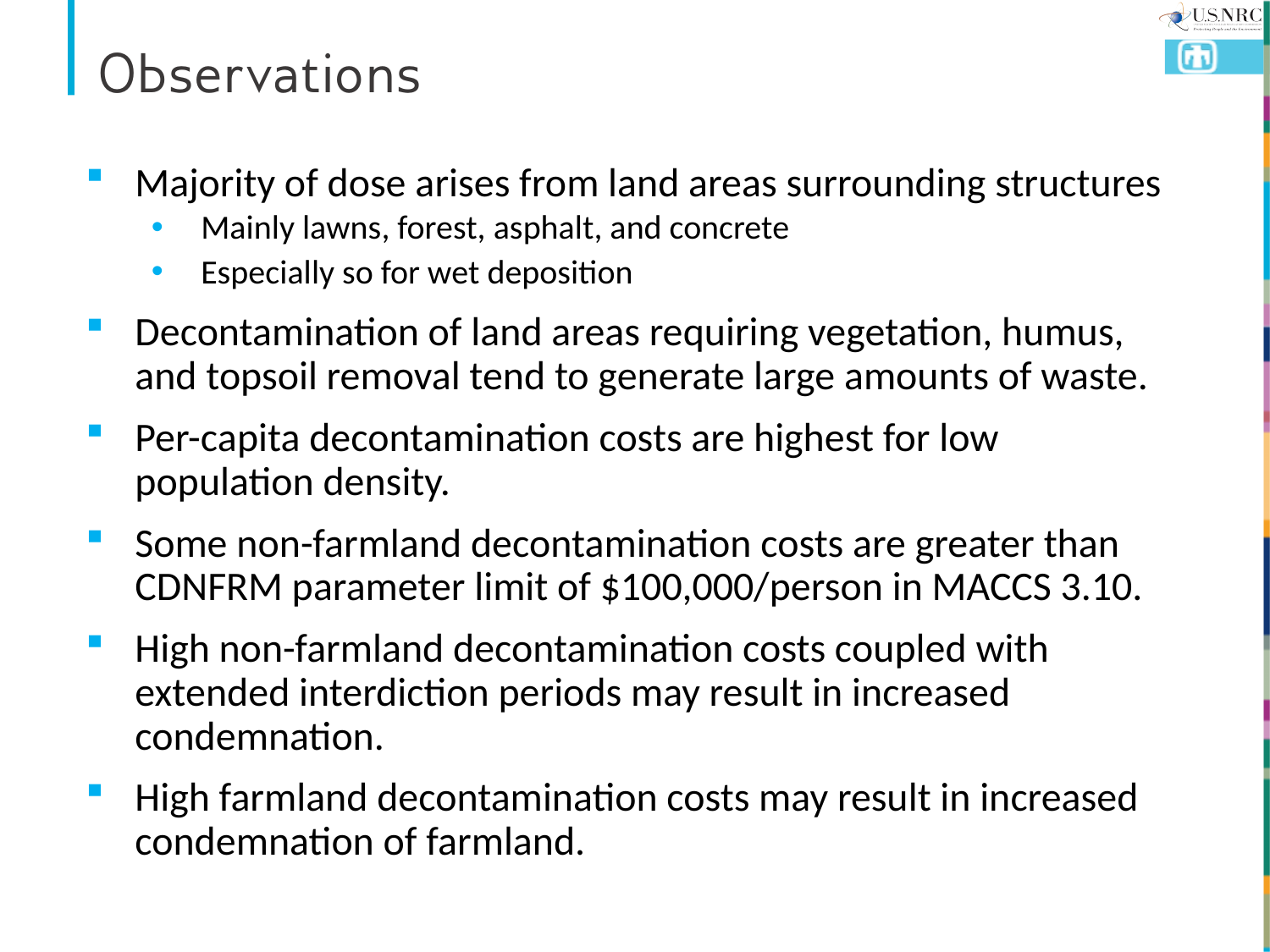

# Observations
Majority of dose arises from land areas surrounding structures
Mainly lawns, forest, asphalt, and concrete
Especially so for wet deposition
Decontamination of land areas requiring vegetation, humus, and topsoil removal tend to generate large amounts of waste.
Per-capita decontamination costs are highest for low population density.
Some non-farmland decontamination costs are greater than CDNFRM parameter limit of $100,000/person in MACCS 3.10.
High non-farmland decontamination costs coupled with extended interdiction periods may result in increased condemnation.
High farmland decontamination costs may result in increased condemnation of farmland.